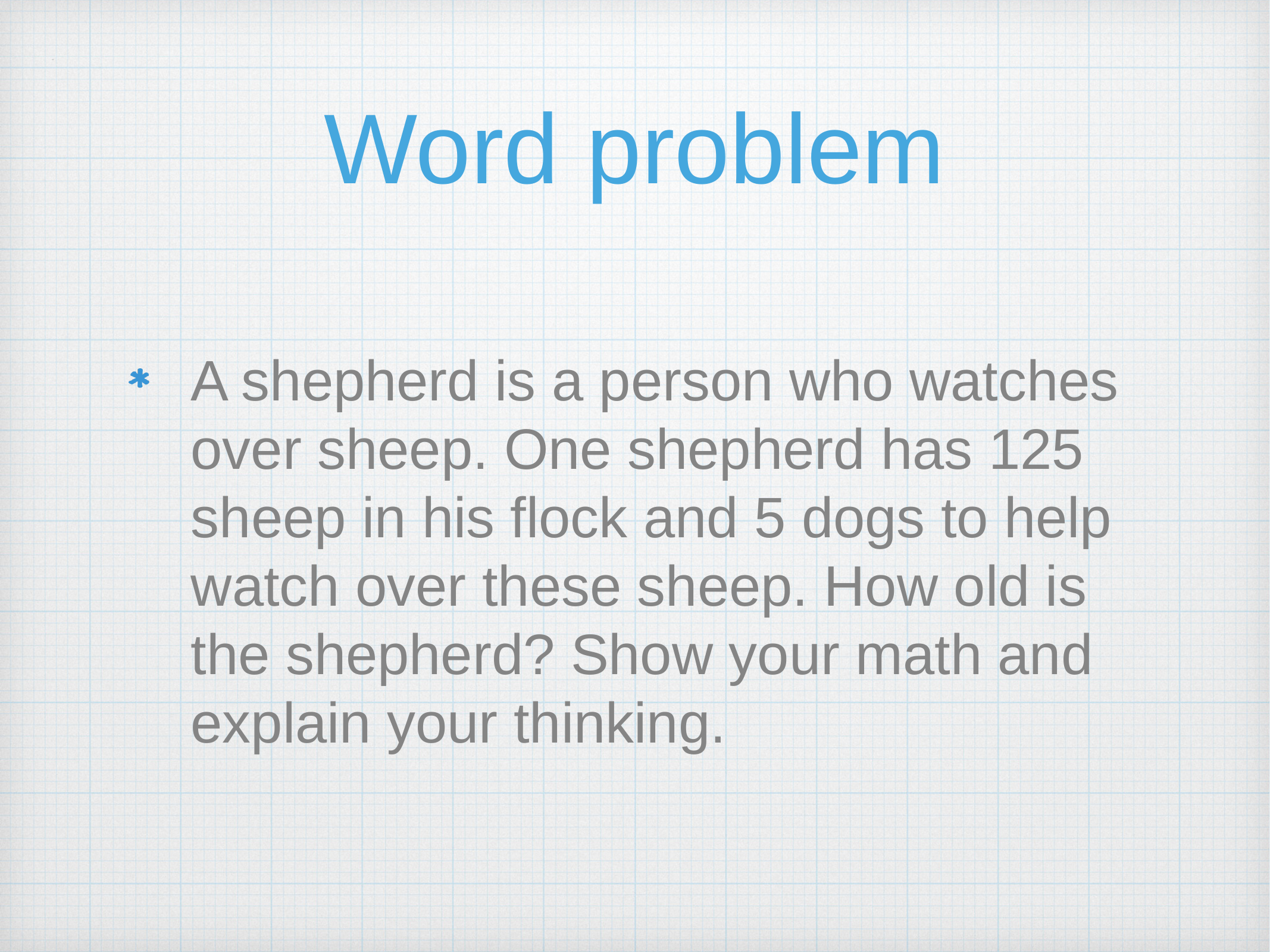

# Word problem
A shepherd is a person who watches over sheep. One shepherd has 125 sheep in his flock and 5 dogs to help watch over these sheep. How old is the shepherd? Show your math and explain your thinking.